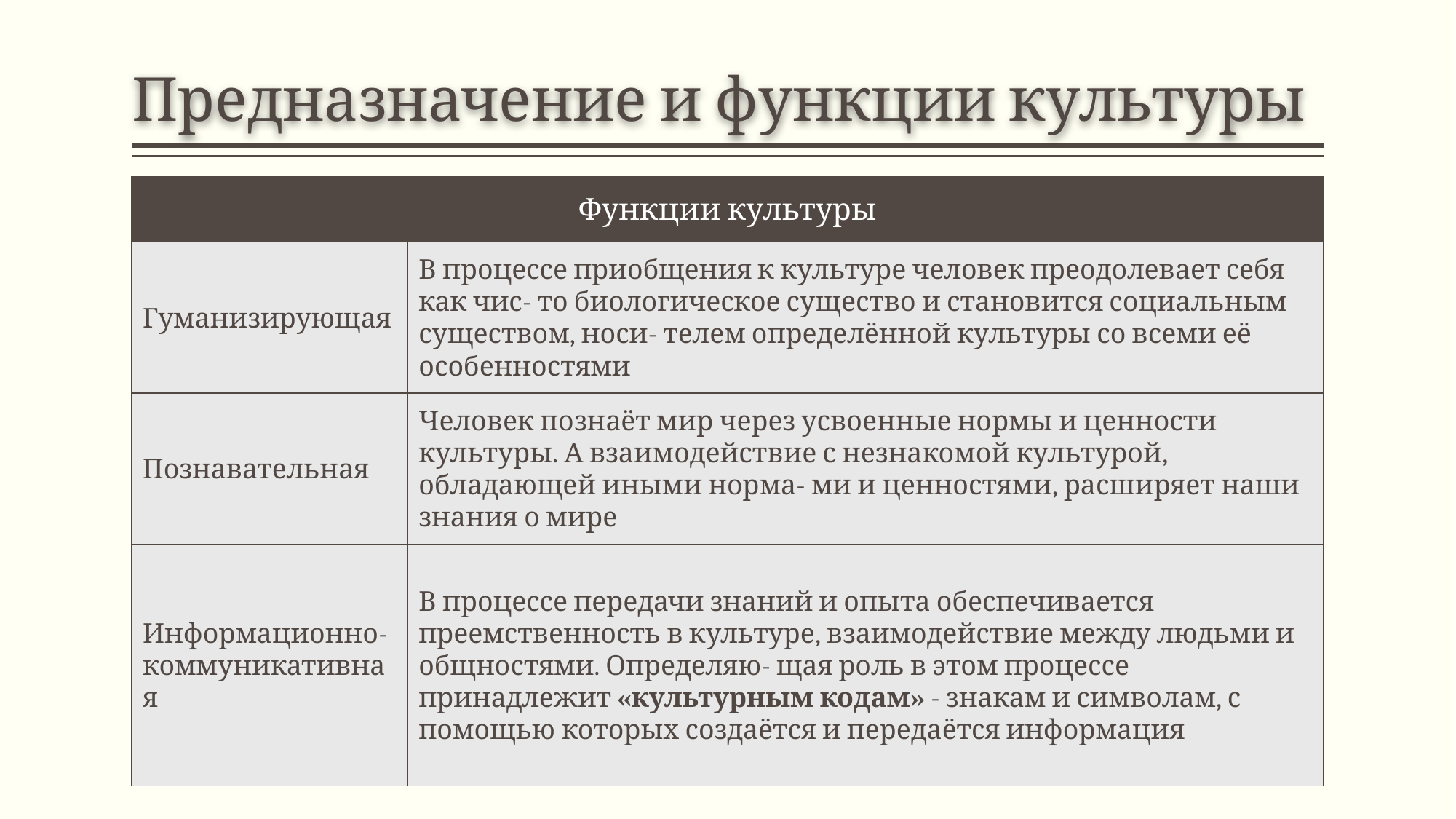

# Предназначение и функции культуры
| Функции культуры |  |
| --- | --- |
| Гуманизирующая | В процессе приобщения к культуре человек преодолевает себя как чис- то биологическое существо и становится социальным существом, носи- телем определённой культуры со всеми её особенностями |
| Познавательная | Человек познаёт мир через усвоенные нормы и ценности культуры. А взаимодействие с незнакомой культурой, обладающей иными норма- ми и ценностями, расширяет наши знания о мире |
| Информационно- коммуникативная | В процессе передачи знаний и опыта обеспечивается преемственность в культуре, взаимодействие между людьми и общностями. Определяю- щая роль в этом процессе принадлежит «культурным кодам» - знакам и символам, с помощью которых создаётся и передаётся информация |